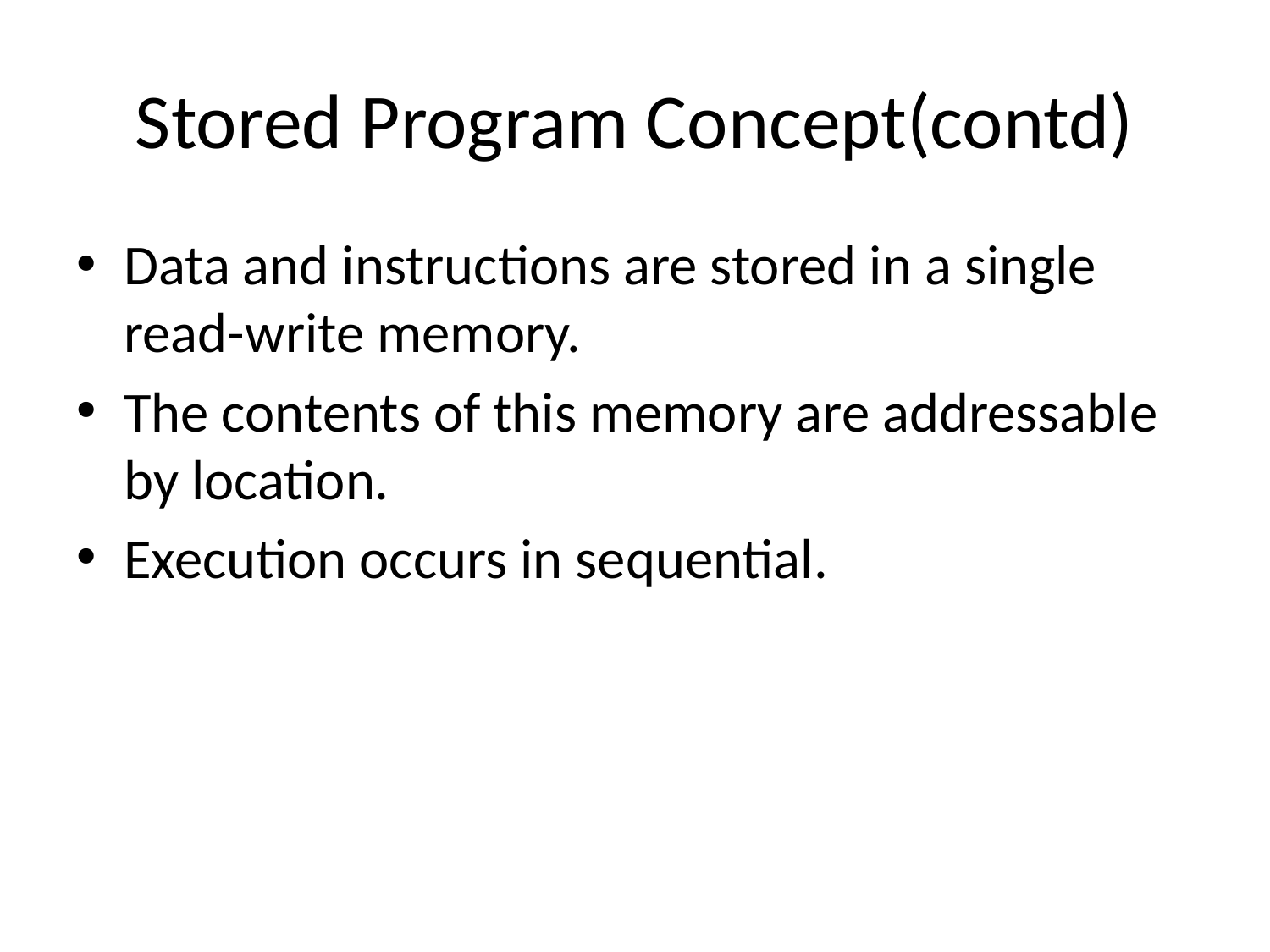

# Stored Program Concept(contd)
Data and instructions are stored in a single read-write memory.
The contents of this memory are addressable by location.
Execution occurs in sequential.